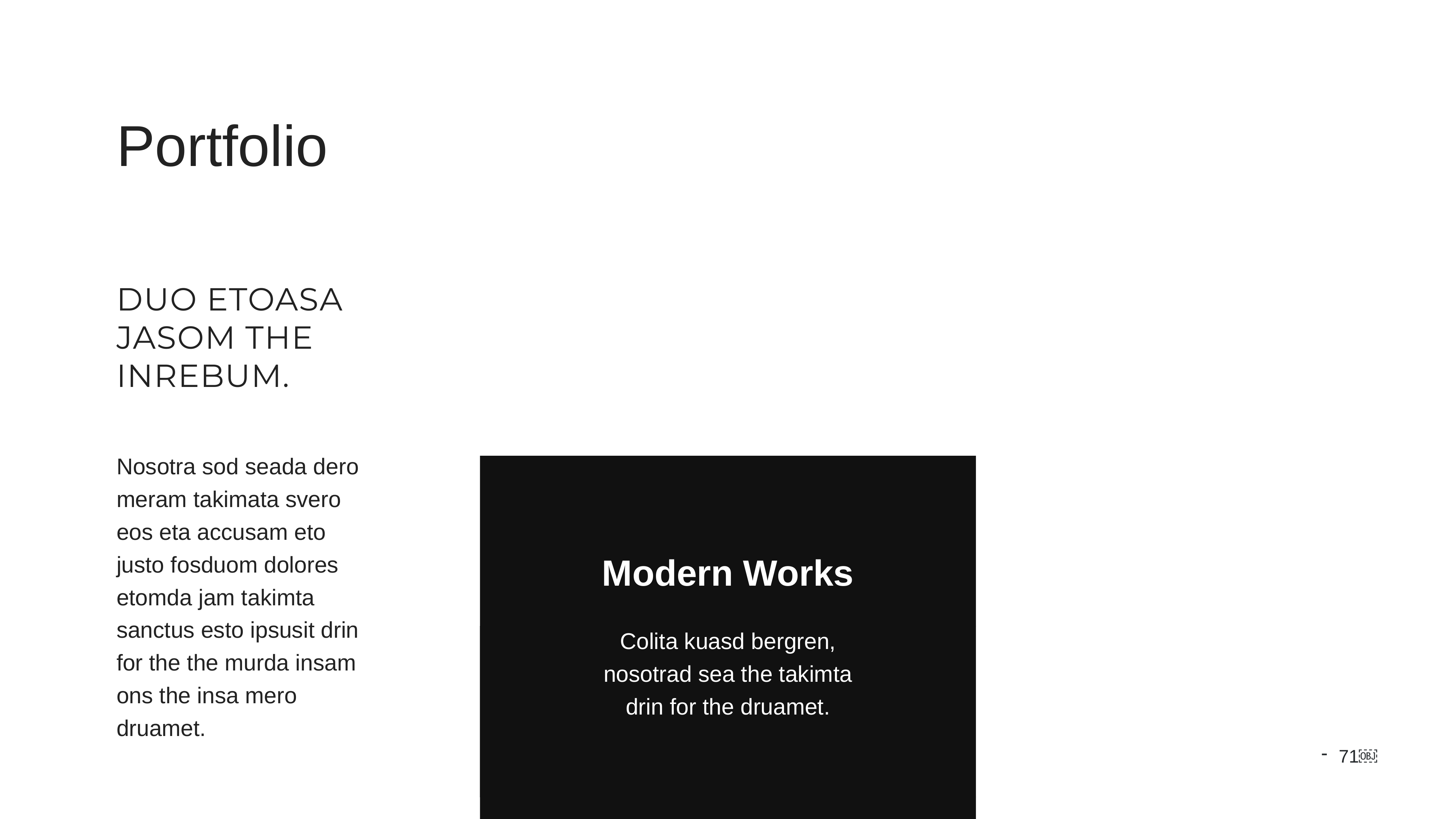

Portfolio

duo etoasa jasom THE inrebum.
Nosotra sod seada dero meram takimata svero eos eta accusam eto justo fosduom dolores etomda jam takimta sanctus esto ipsusit drin for the the murda insam ons the insa mero druamet.

Modern Works
Colita kuasd bergren, nosotrad sea the takimta drin for the druamet.